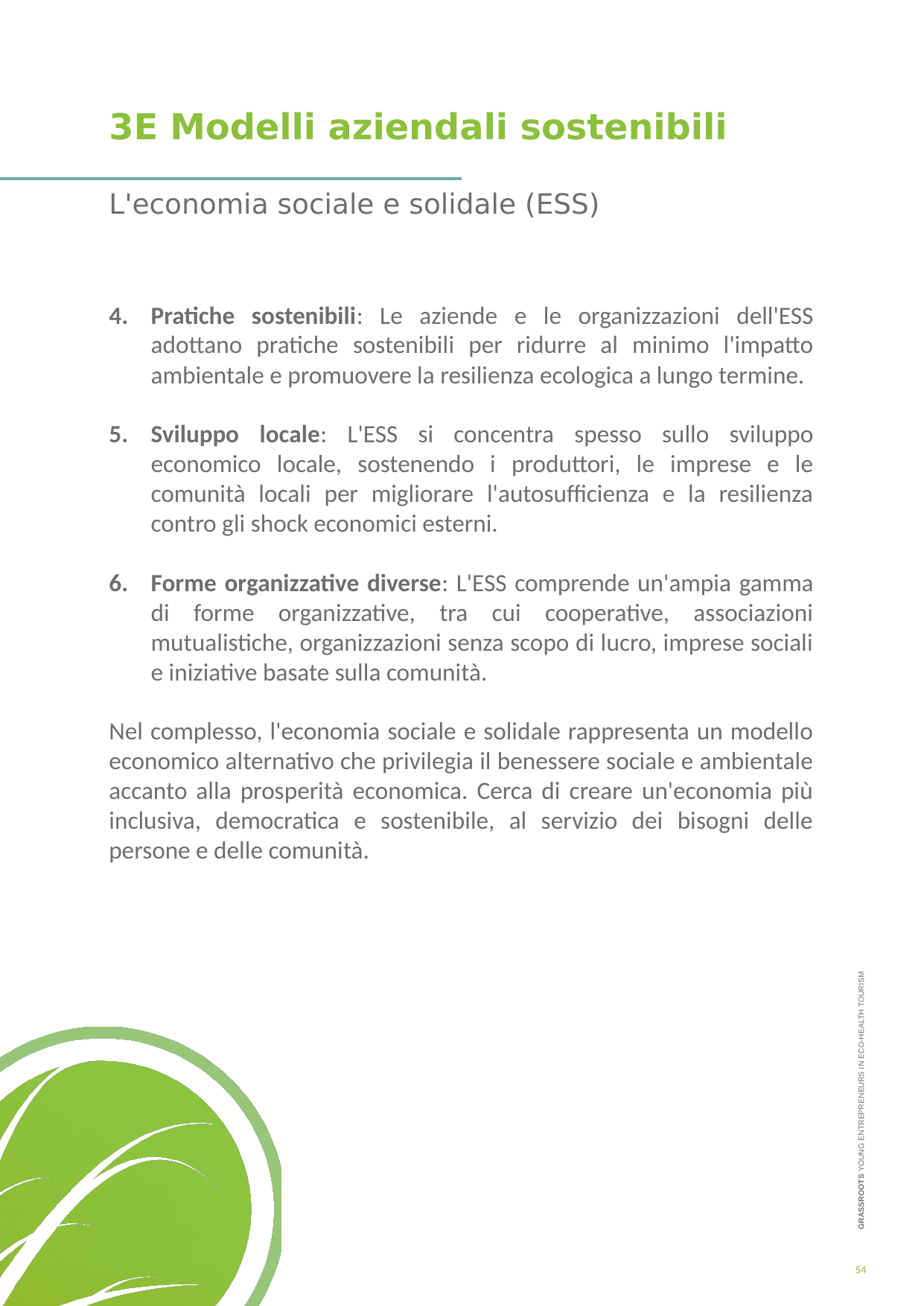

3E Modelli aziendali sostenibili
L'economia sociale e solidale (ESS)
Pratiche sostenibili: Le aziende e le organizzazioni dell'ESS adottano pratiche sostenibili per ridurre al minimo l'impatto ambientale e promuovere la resilienza ecologica a lungo termine.

Sviluppo locale: L'ESS si concentra spesso sullo sviluppo economico locale, sostenendo i produttori, le imprese e le comunità locali per migliorare l'autosufficienza e la resilienza contro gli shock economici esterni.

Forme organizzative diverse: L'ESS comprende un'ampia gamma di forme organizzative, tra cui cooperative, associazioni mutualistiche, organizzazioni senza scopo di lucro, imprese sociali e iniziative basate sulla comunità.
Nel complesso, l'economia sociale e solidale rappresenta un modello economico alternativo che privilegia il benessere sociale e ambientale accanto alla prosperità economica. Cerca di creare un'economia più inclusiva, democratica e sostenibile, al servizio dei bisogni delle persone e delle comunità.

54